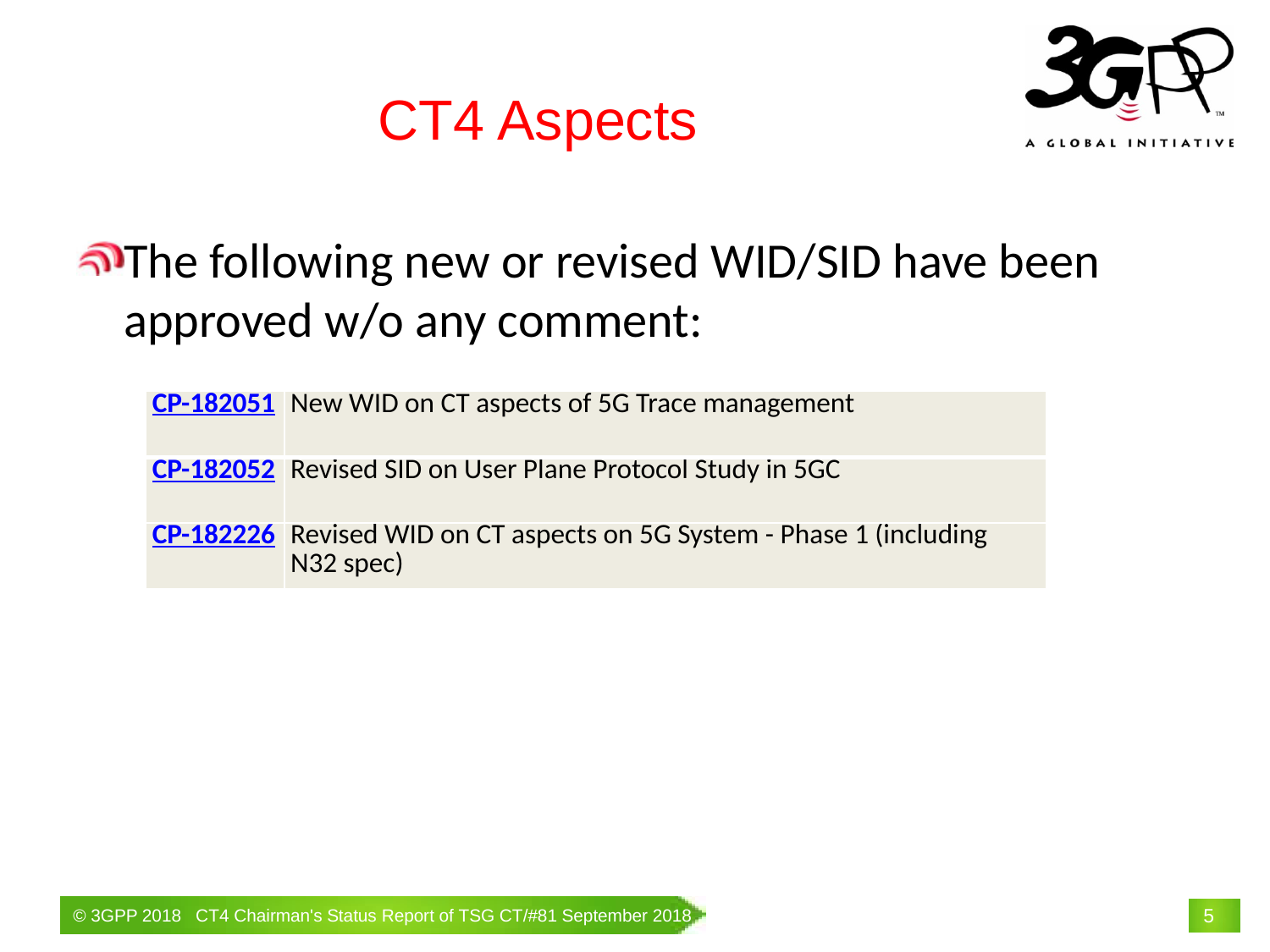

# CT4 Aspects
The following new or revised WID/SID have been approved w/o any comment:

| CP-182051 | New WID on CT aspects of 5G Trace management |
| --- | --- |
| CP-182052 | Revised SID on User Plane Protocol Study in 5GC |
| CP-182226 | Revised WID on CT aspects on 5G System - Phase 1 (including N32 spec) |